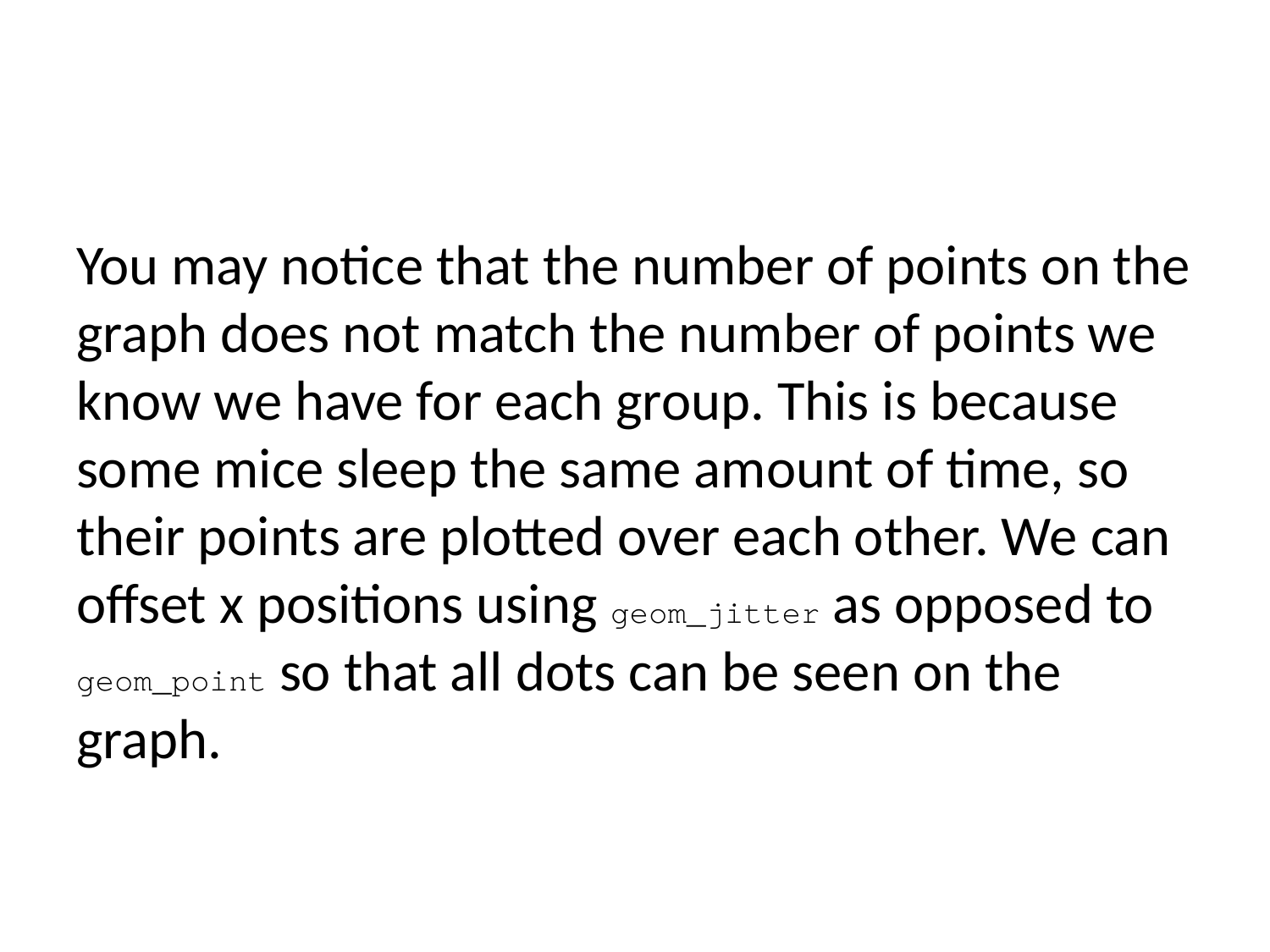

You may notice that the number of points on the graph does not match the number of points we know we have for each group. This is because some mice sleep the same amount of time, so their points are plotted over each other. We can offset x positions using geom_jitter as opposed to geom_point so that all dots can be seen on the graph.